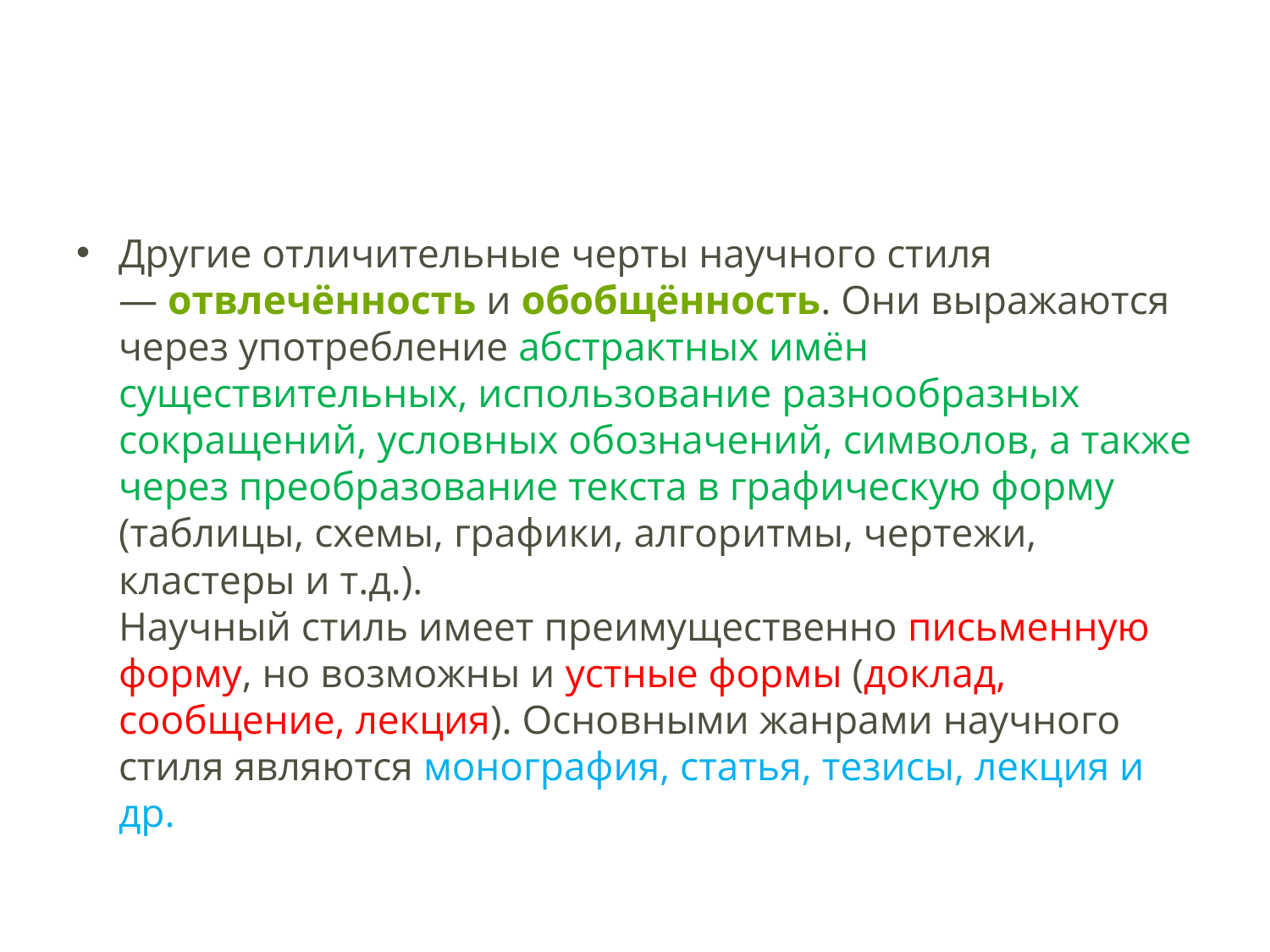

#
Другие отличительные черты научного стиля — отвлечённость и обобщённость. Они выражаются через употребление абстрактных имён существительных, использование разнообразных сокращений, условных обозначений, символов, а также через преобразование текста в графическую форму (таблицы, схемы, графики, алгоритмы, чертежи, кластеры и т.д.).
Научный стиль имеет преимущественно письменную форму, но возможны и устные формы (доклад, сообщение, лекция). Основными жанрами научного стиля являются монография, статья, тезисы, лекция и др.